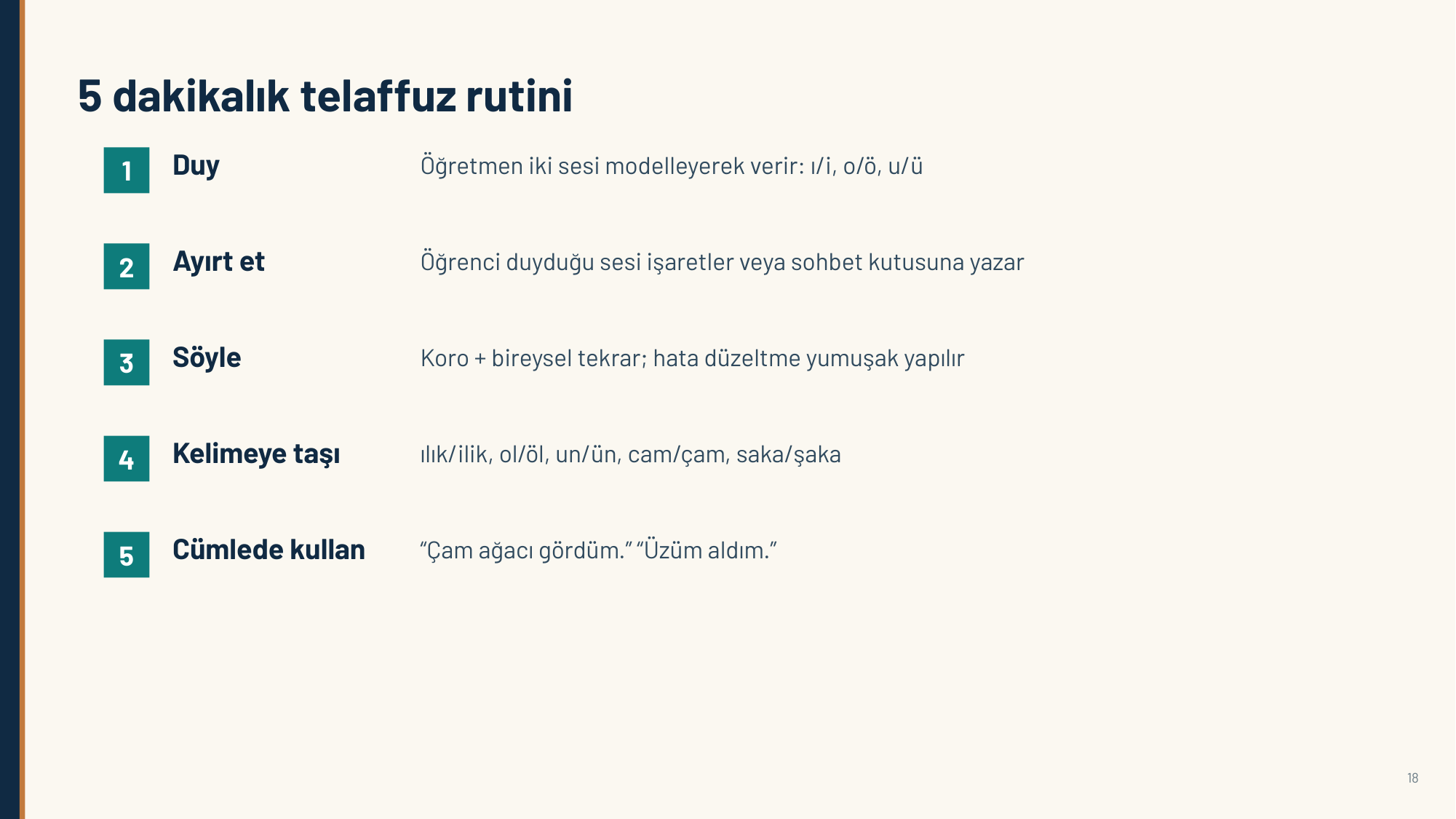

5 dakikalık telaffuz rutini
Duy
1
Öğretmen iki sesi modelleyerek verir: ı/i, o/ö, u/ü
Ayırt et
2
Öğrenci duyduğu sesi işaretler veya sohbet kutusuna yazar
Söyle
3
Koro + bireysel tekrar; hata düzeltme yumuşak yapılır
Kelimeye taşı
4
ılık/ilik, ol/öl, un/ün, cam/çam, saka/şaka
Cümlede kullan
5
“Çam ağacı gördüm.” “Üzüm aldım.”
18